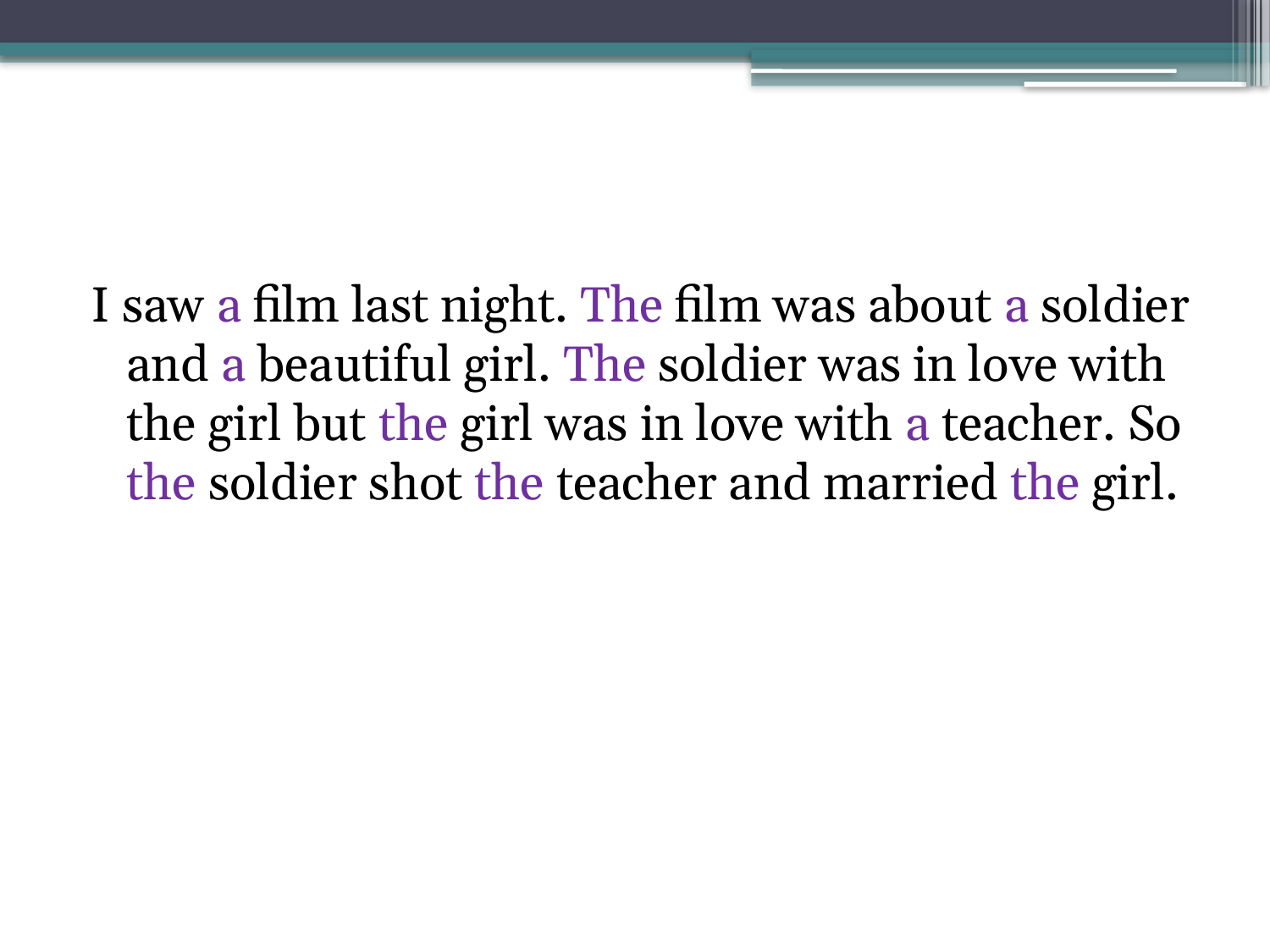

I saw a film last night. The film was about a soldier and a beautiful girl. The soldier was in love with the girl but the girl was in love with a teacher. So the soldier shot the teacher and married the girl.